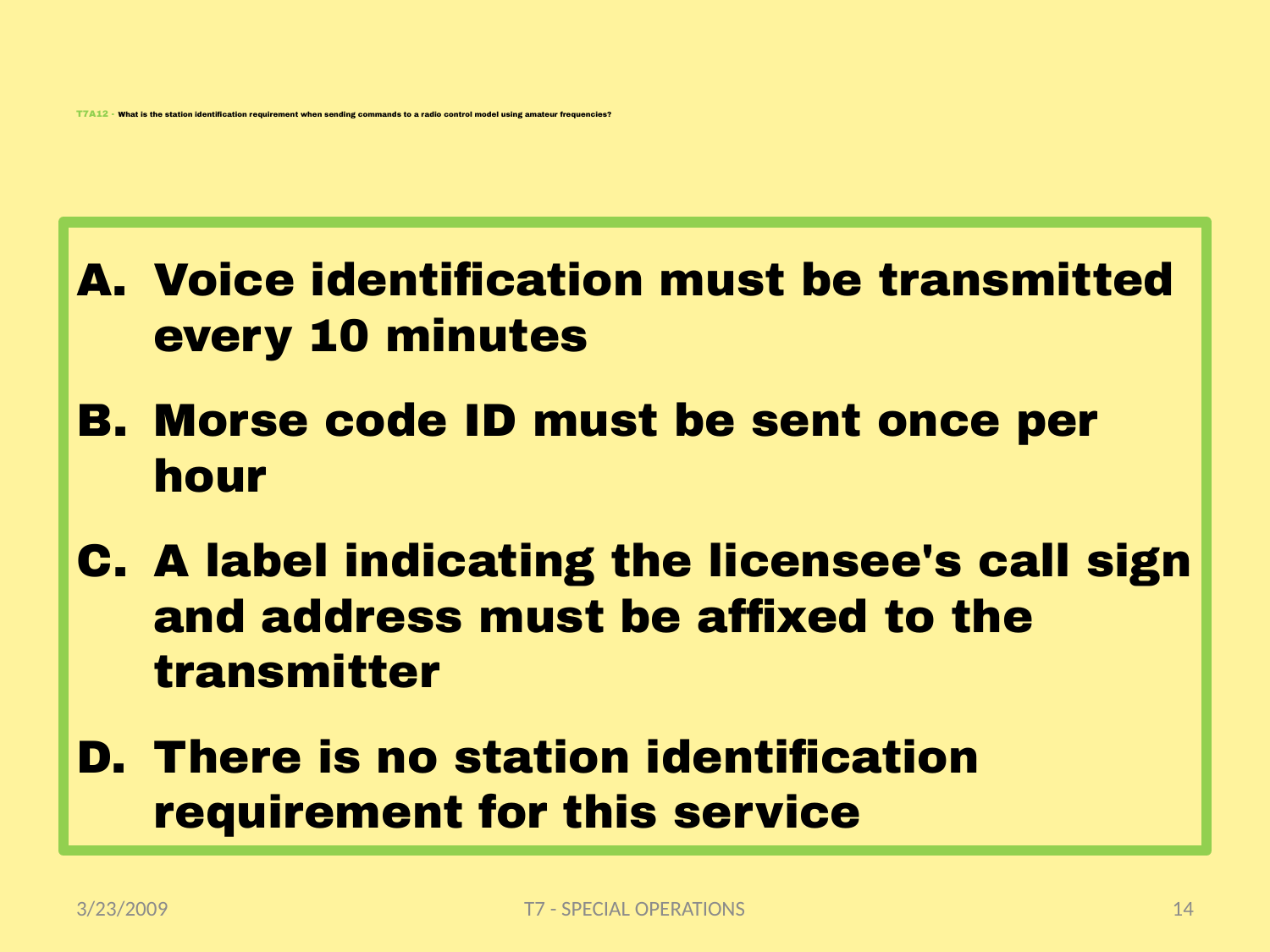

# T7A12 - What is the station identification requirement when sending commands to a radio control model using amateur frequencies?

Voice identification must be transmitted every 10 minutes

Morse code ID must be sent once per hour

A label indicating the licensee's call sign and address must be affixed to the transmitter

There is no station identification requirement for this service

3/23/2009
T7 - SPECIAL OPERATIONS
14